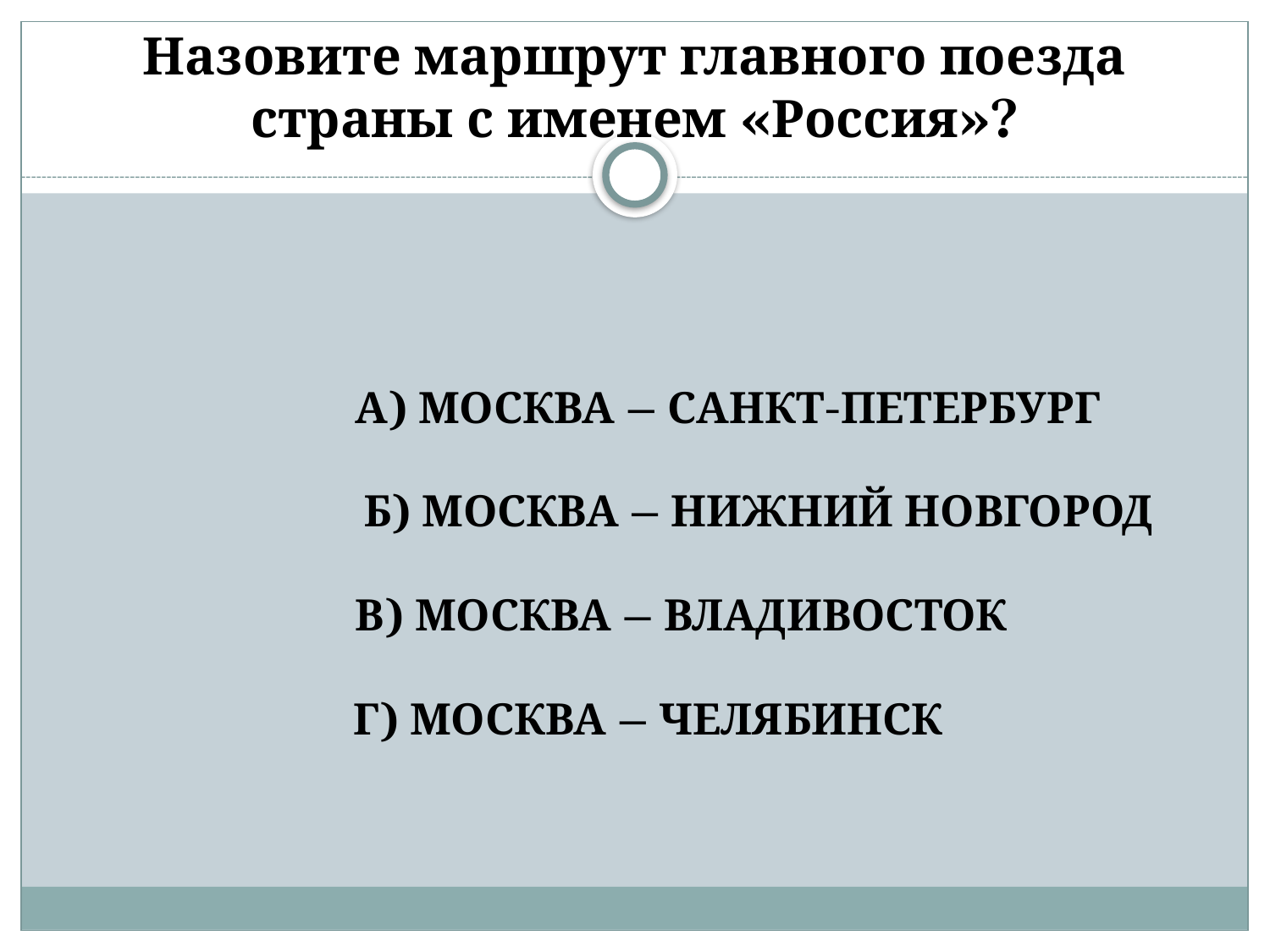

# Назовите маршрут главного поезда страны с именем «Россия»?

                А) МОСКВА – САНКТ-ПЕТЕРБУРГ
                    Б) МОСКВА – НИЖНИЙ НОВГОРОД
      В) МОСКВА – ВЛАДИВОСТОК
Г) МОСКВА – ЧЕЛЯБИНСК